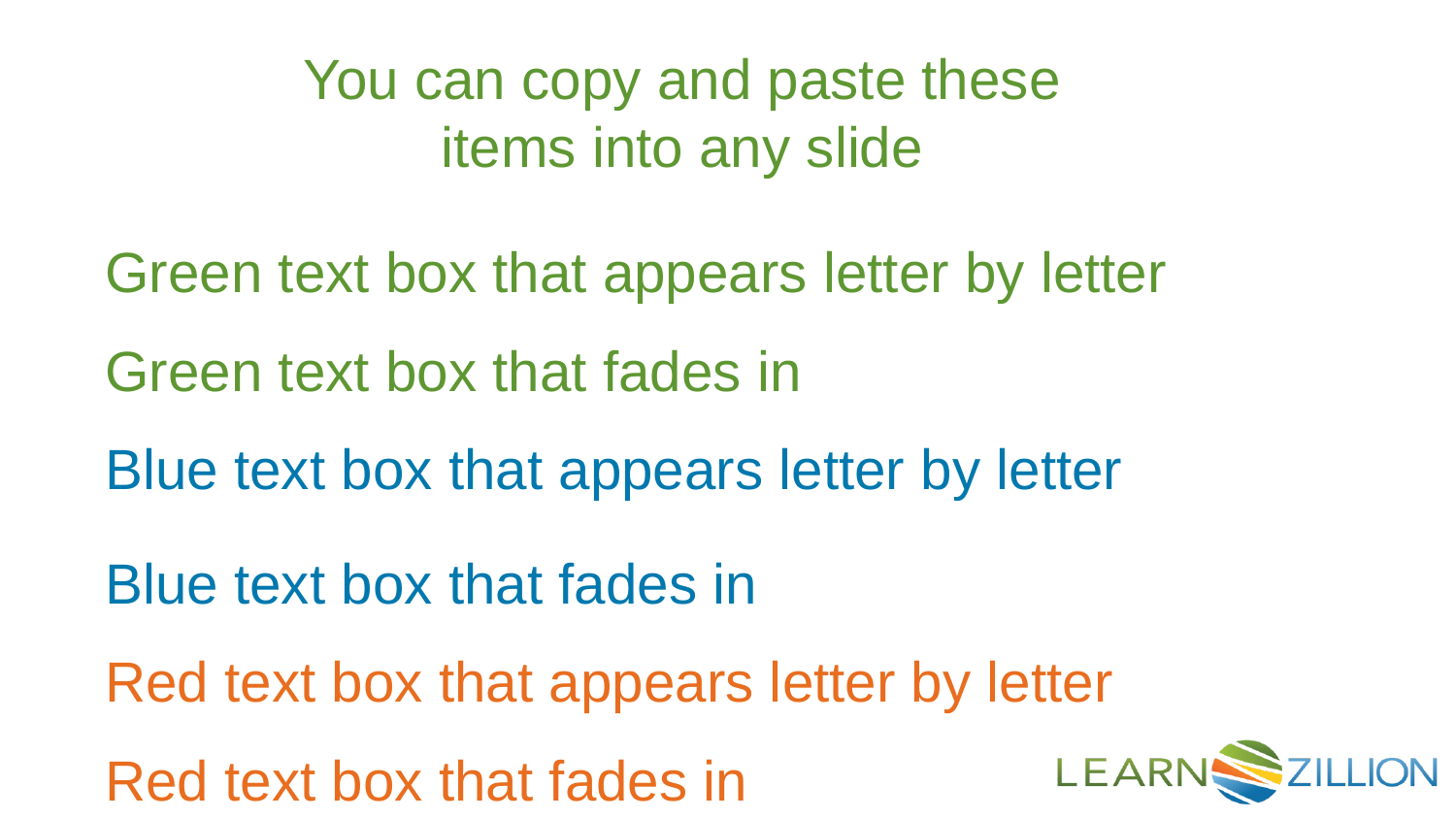

You can copy and paste these items into any slide
Green text box that appears letter by letter
Green text box that fades in
Blue text box that appears letter by letter
Blue text box that fades in
Red text box that appears letter by letter
Red text box that fades in